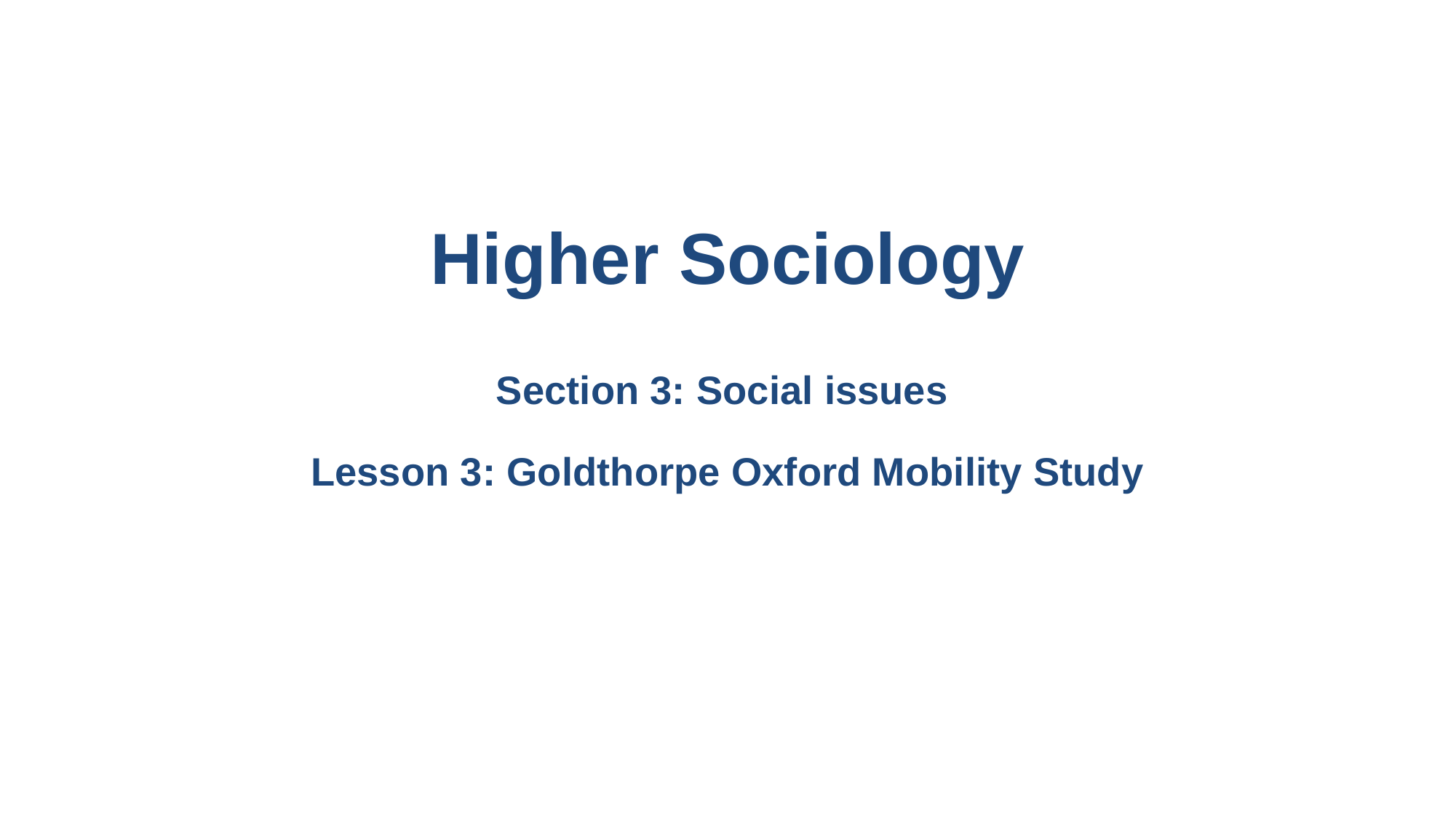

# Higher Sociology Section 3: Social issues Lesson 3: Goldthorpe Oxford Mobility Study